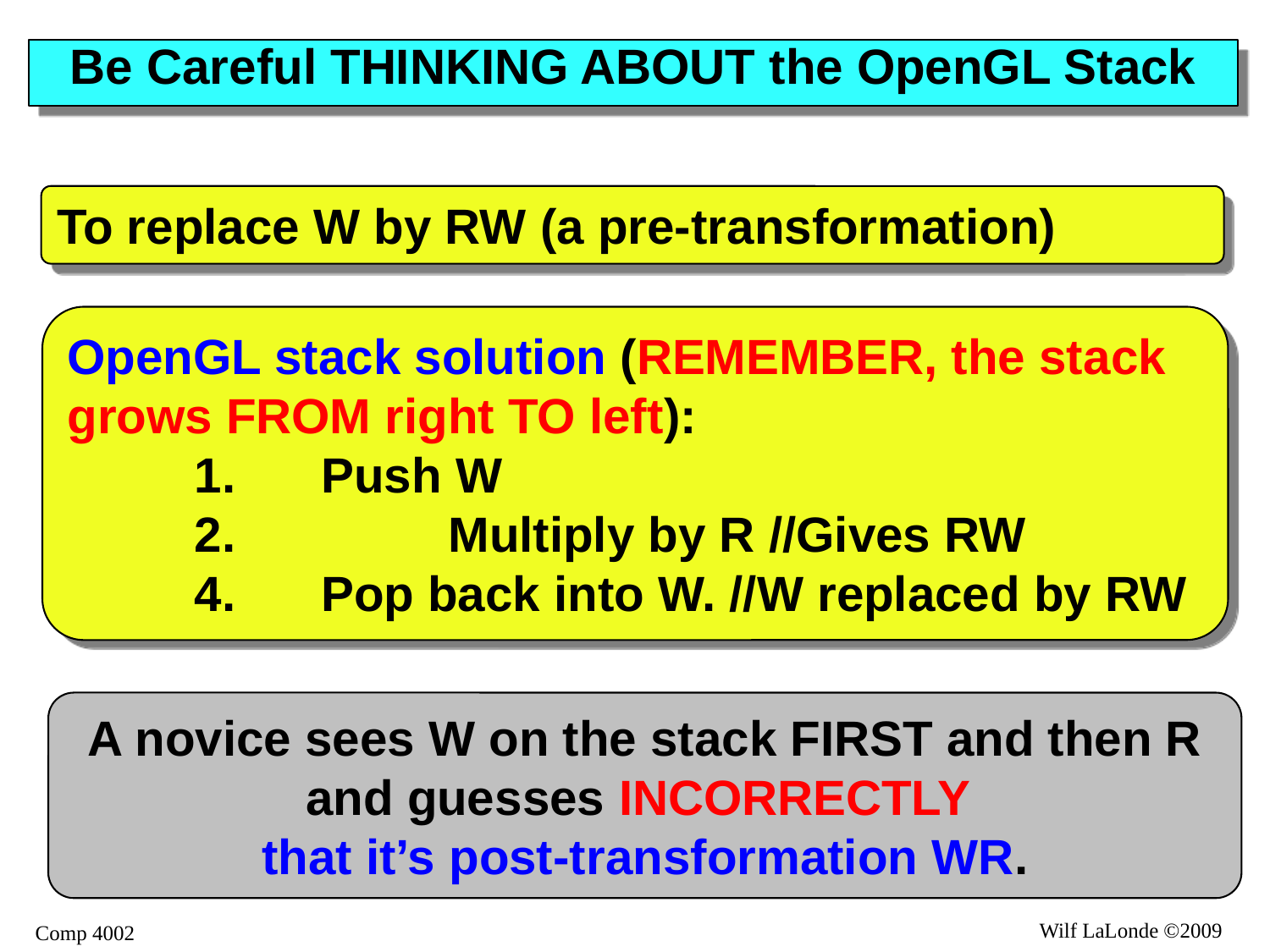

# Be Careful THINKING ABOUT the OpenGL Stack
To replace W by RW (a pre-transformation)
OpenGL stack solution (REMEMBER, the stack grows FROM right TO left):
	1.	Push W
	2.		Multiply by R //Gives RW
	4.	Pop back into W. //W replaced by RW
A novice sees W on the stack FIRST and then R and guesses INCORRECTLY
that it’s post-transformation WR.